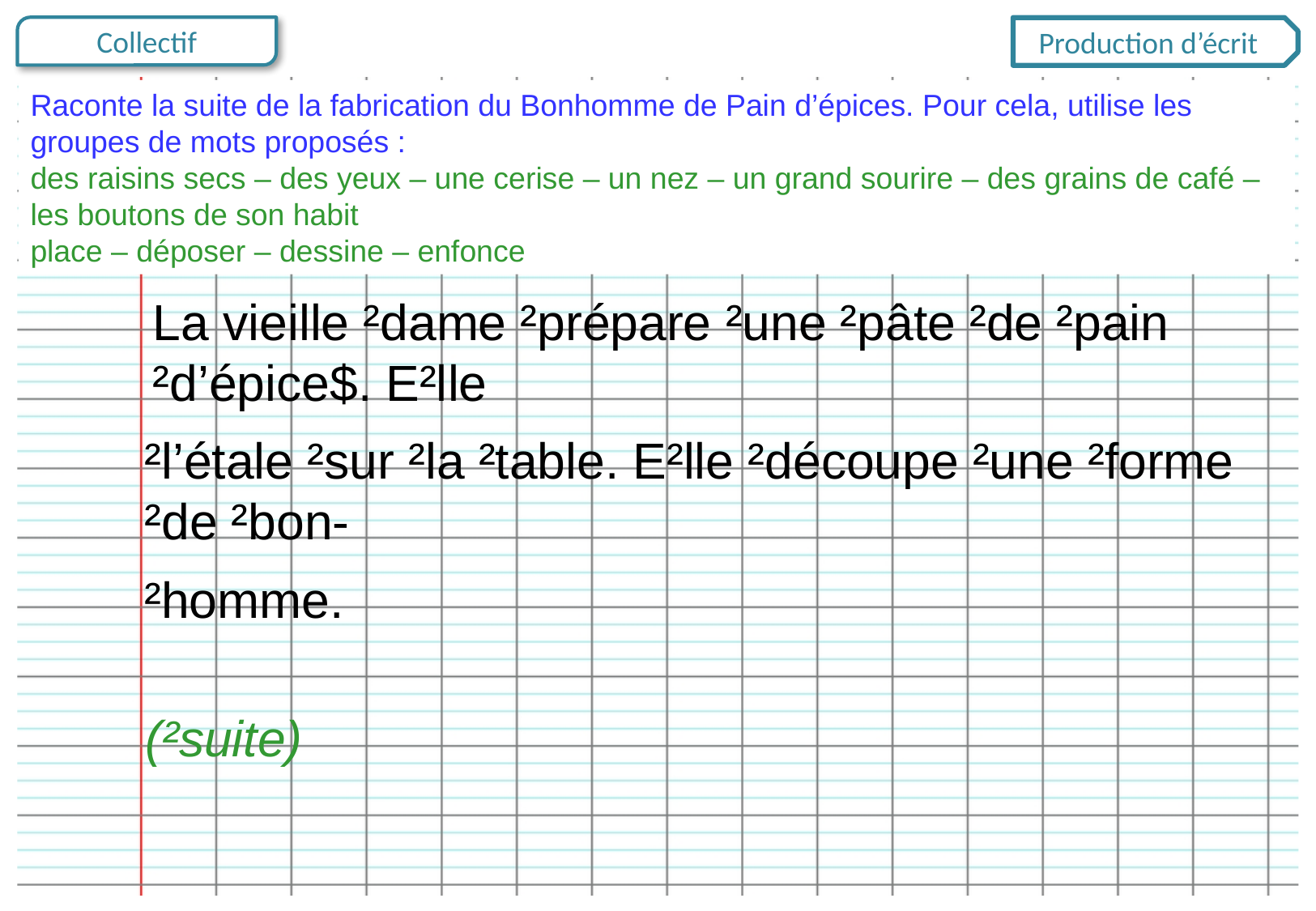

Production d’écrit

Raconte la suite de la fabrication du Bonhomme de Pain d’épices. Pour cela, utilise les groupes de mots proposés :
des raisins secs – des yeux – une cerise – un nez – un grand sourire – des grains de café – les boutons de son habit
place – déposer – dessine – enfonce
La vieille ²dame ²prépare ²une ²pâte ²de ²pain ²d’épice$. E²lle
²l’étale ²sur ²la ²table. E²lle ²découpe ²une ²forme ²de ²bon-
²homme.
(²suite)